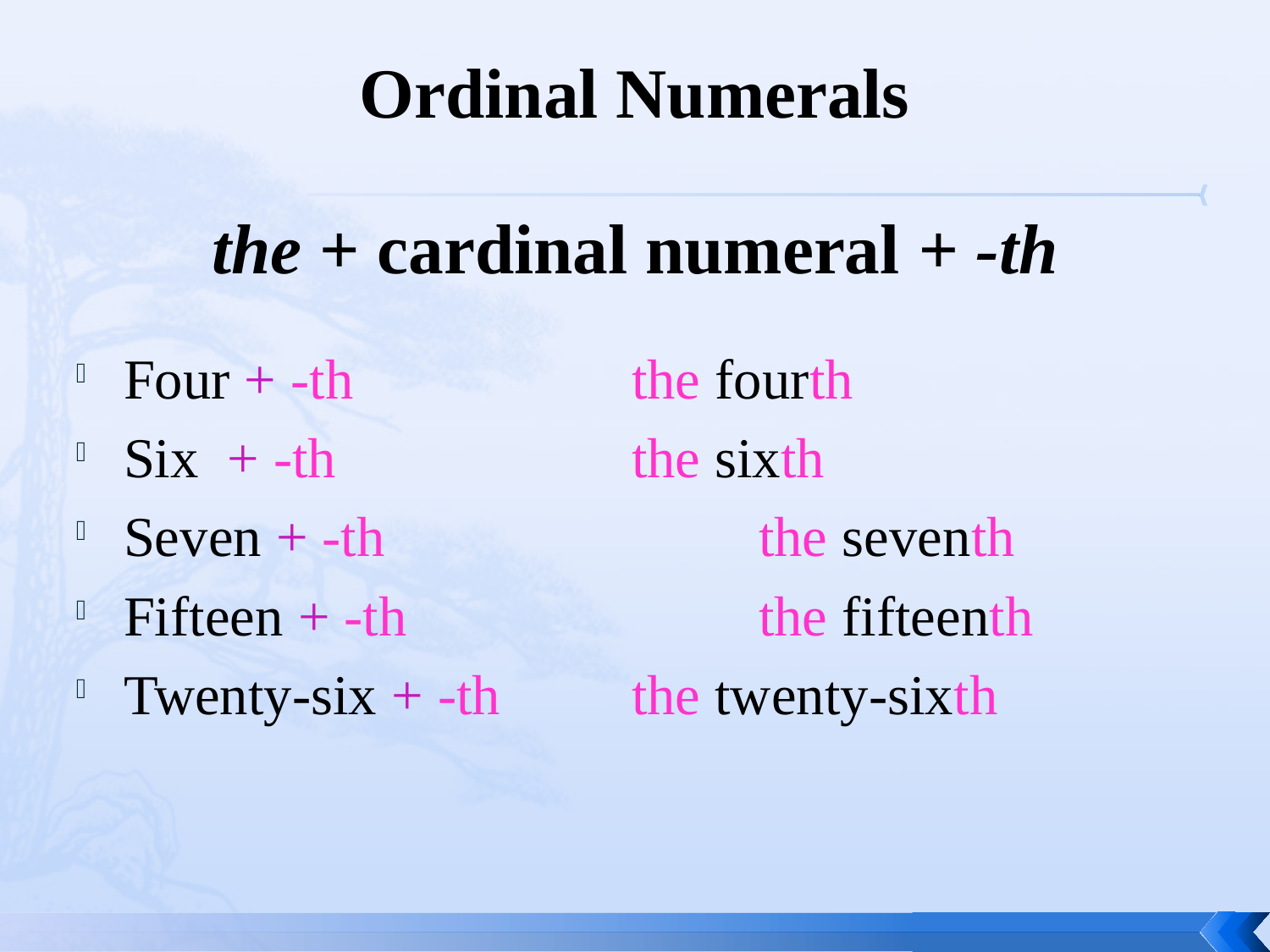

# Ordinal Numerals the + cardinal numeral + -th
Four + -th			the fourth
Six  + -th			the sixth
Seven + -th			the seventh
Fifteen + -th			the fifteenth
Twenty-six + -th		the twenty-sixth